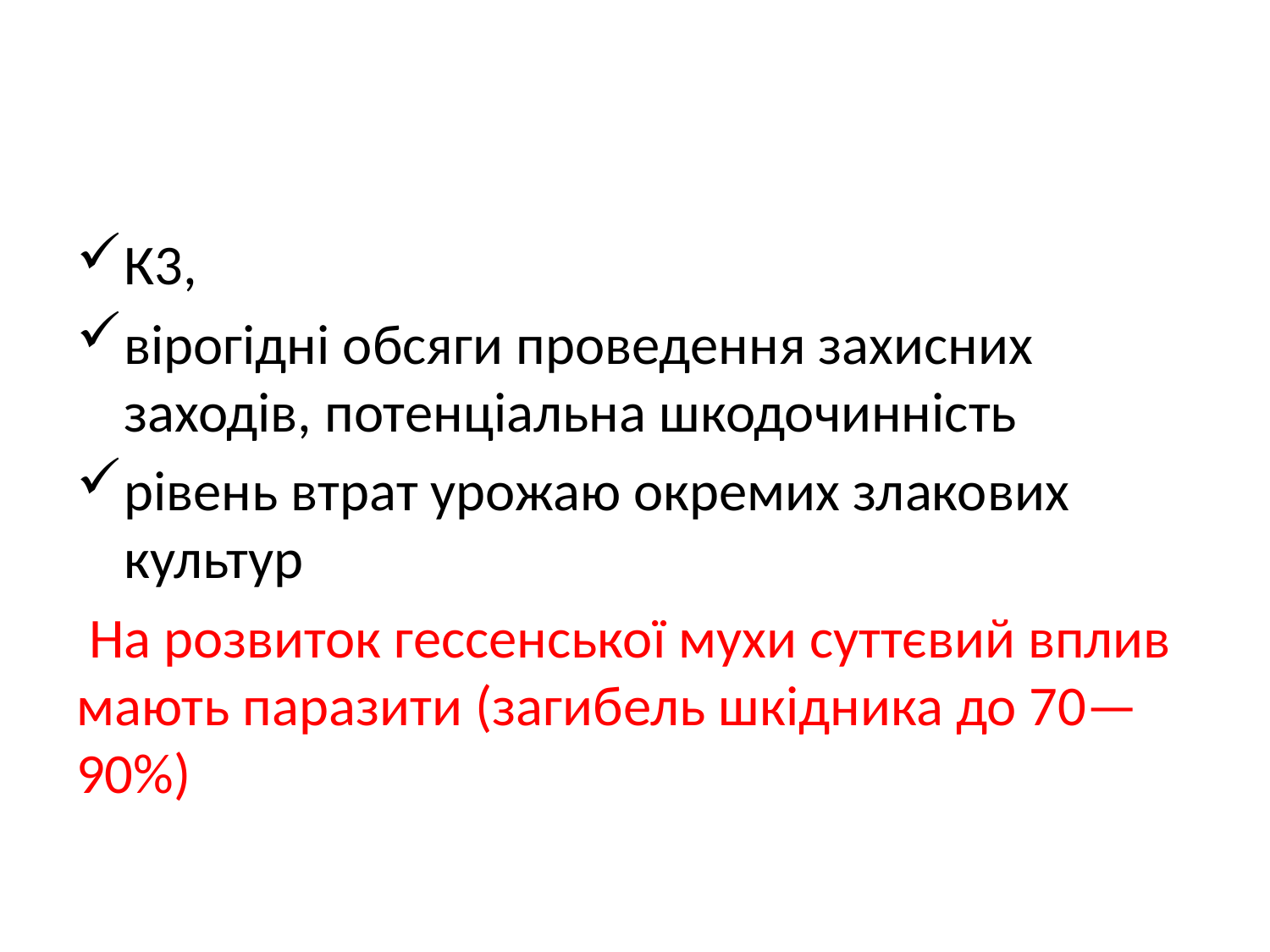

#
К3,
вірогідні обсяги проведення захисних заходів, потенціальна шкодочинність
рівень втрат урожаю окремих злакових культур
 На розвиток гессенської мухи суттєвий вплив мають паразити (загибель шкідника до 70—90%)